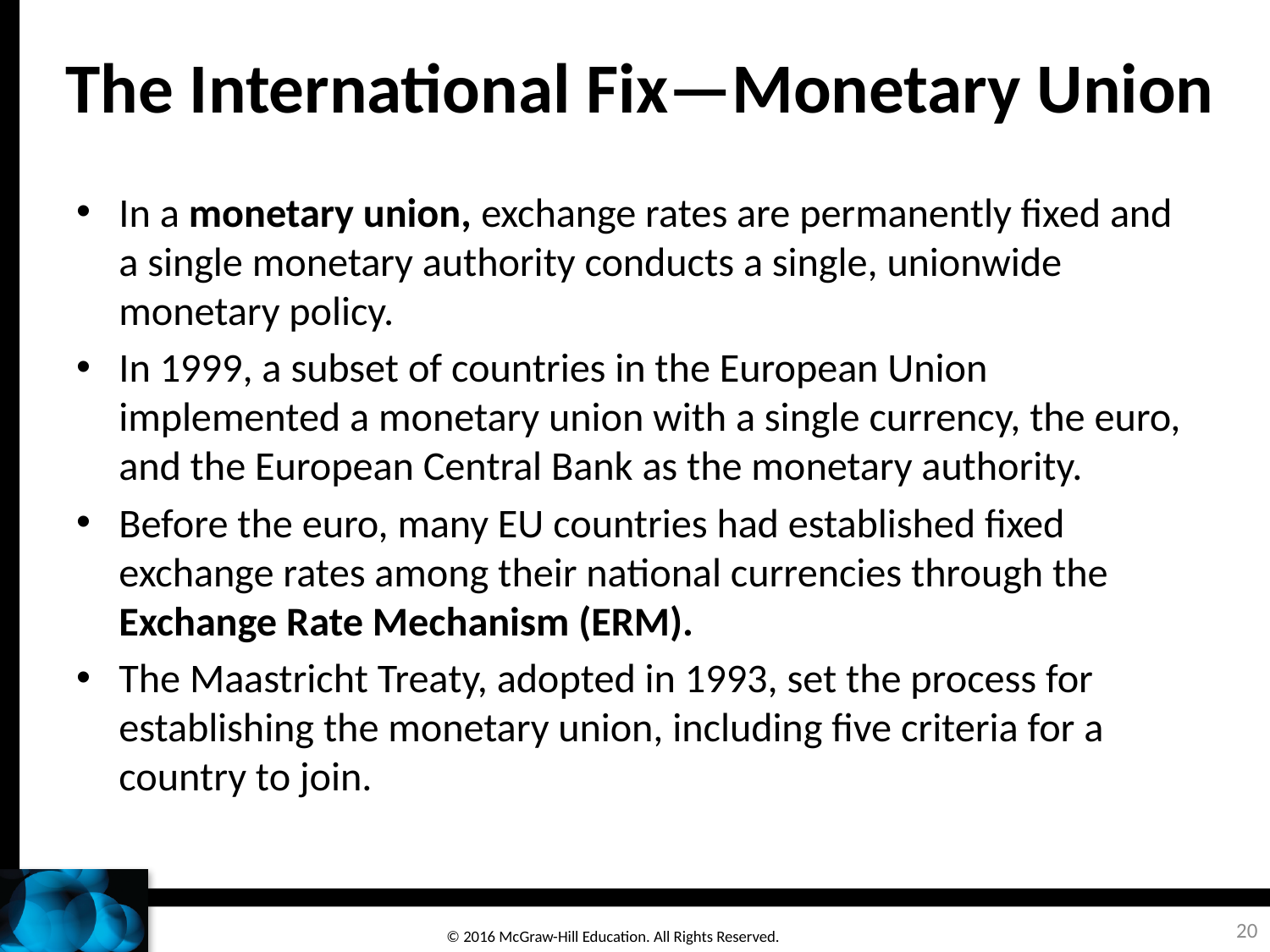

# The International Fix—Monetary Union
In a monetary union, exchange rates are permanently fixed and a single monetary authority conducts a single, unionwide monetary policy.
In 1999, a subset of countries in the European Union implemented a monetary union with a single currency, the euro, and the European Central Bank as the monetary authority.
Before the euro, many EU countries had established fixed exchange rates among their national currencies through the Exchange Rate Mechanism (ERM).
The Maastricht Treaty, adopted in 1993, set the process for establishing the monetary union, including five criteria for a country to join.
20
© 2016 McGraw-Hill Education. All Rights Reserved.